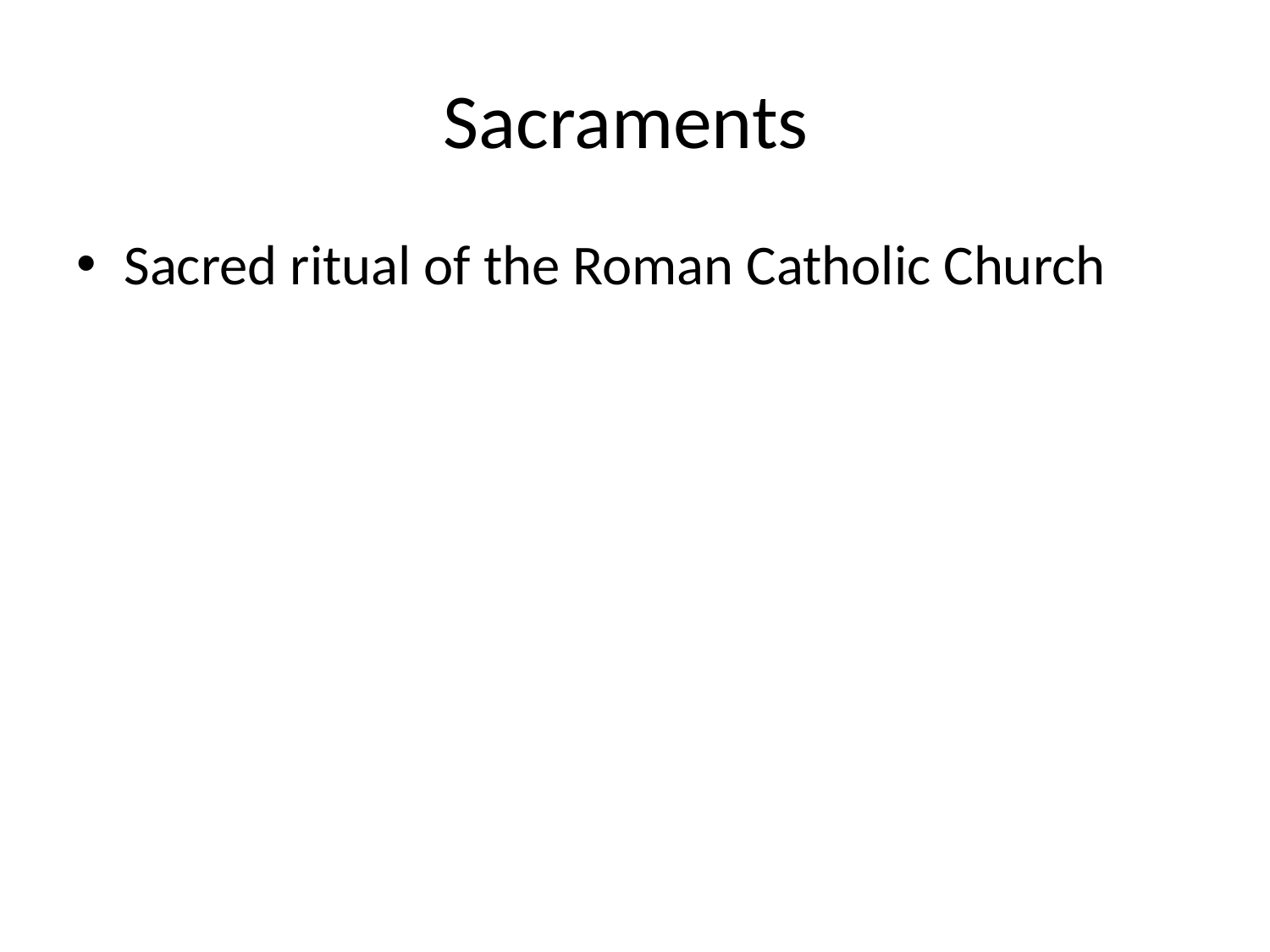

# Sacraments
Sacred ritual of the Roman Catholic Church